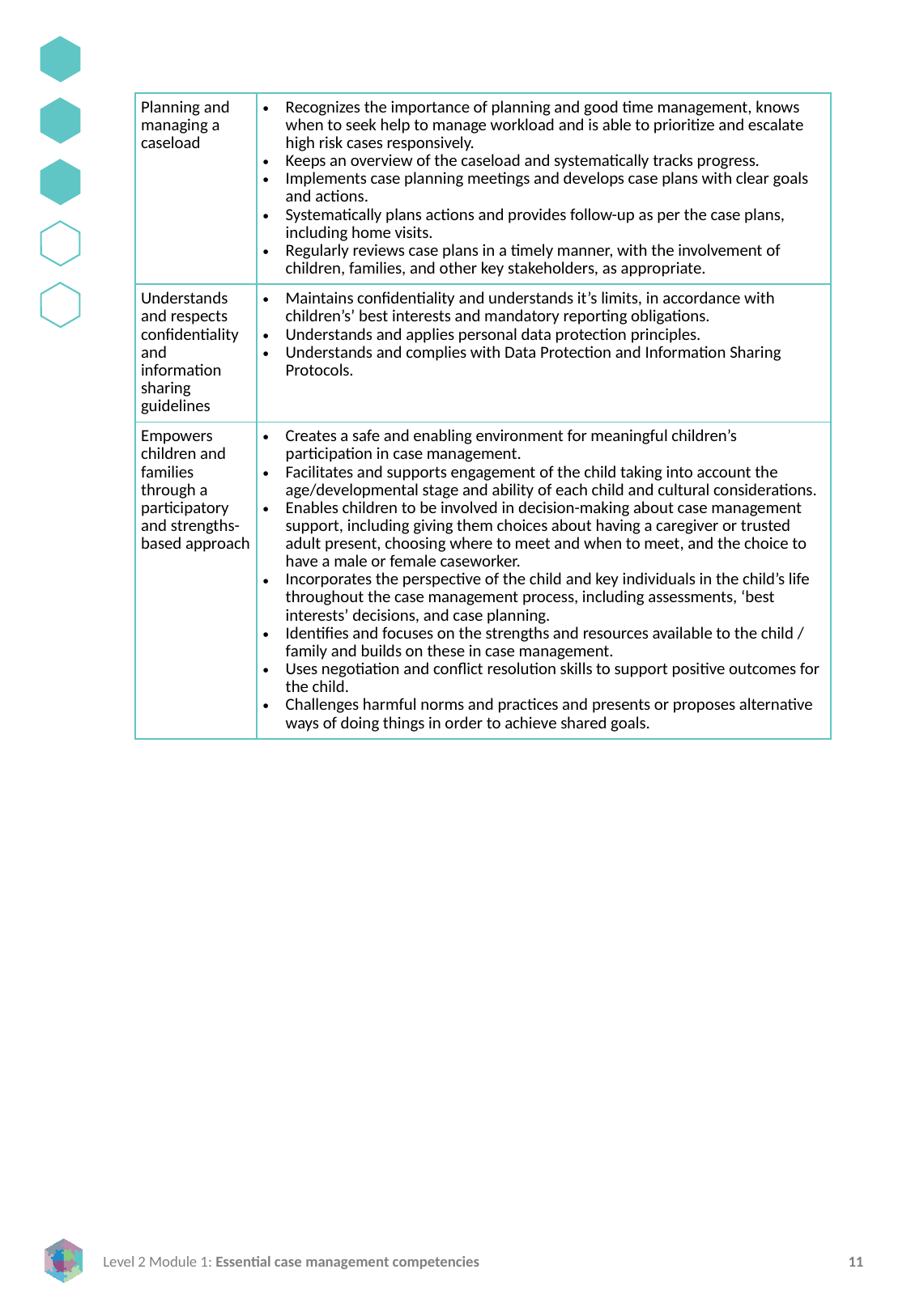

| Planning and managing a caseload | Recognizes the importance of planning and good time management, knows when to seek help to manage workload and is able to prioritize and escalate high risk cases responsively. Keeps an overview of the caseload and systematically tracks progress. Implements case planning meetings and develops case plans with clear goals and actions. Systematically plans actions and provides follow-up as per the case plans, including home visits. Regularly reviews case plans in a timely manner, with the involvement of children, families, and other key stakeholders, as appropriate. |
| --- | --- |
| Understands and respects confidentiality and information sharing guidelines | Maintains confidentiality and understands it’s limits, in accordance with children’s’ best interests and mandatory reporting obligations. Understands and applies personal data protection principles. Understands and complies with Data Protection and Information Sharing Protocols. |
| Empowers children and families through a participatory and strengths-based approach | Creates a safe and enabling environment for meaningful children’s participation in case management. Facilitates and supports engagement of the child taking into account the age/developmental stage and ability of each child and cultural considerations. Enables children to be involved in decision-making about case management support, including giving them choices about having a caregiver or trusted adult present, choosing where to meet and when to meet, and the choice to have a male or female caseworker. Incorporates the perspective of the child and key individuals in the child’s life throughout the case management process, including assessments, ‘best interests’ decisions, and case planning. Identifies and focuses on the strengths and resources available to the child / family and builds on these in case management. Uses negotiation and conflict resolution skills to support positive outcomes for the child. Challenges harmful norms and practices and presents or proposes alternative ways of doing things in order to achieve shared goals. |